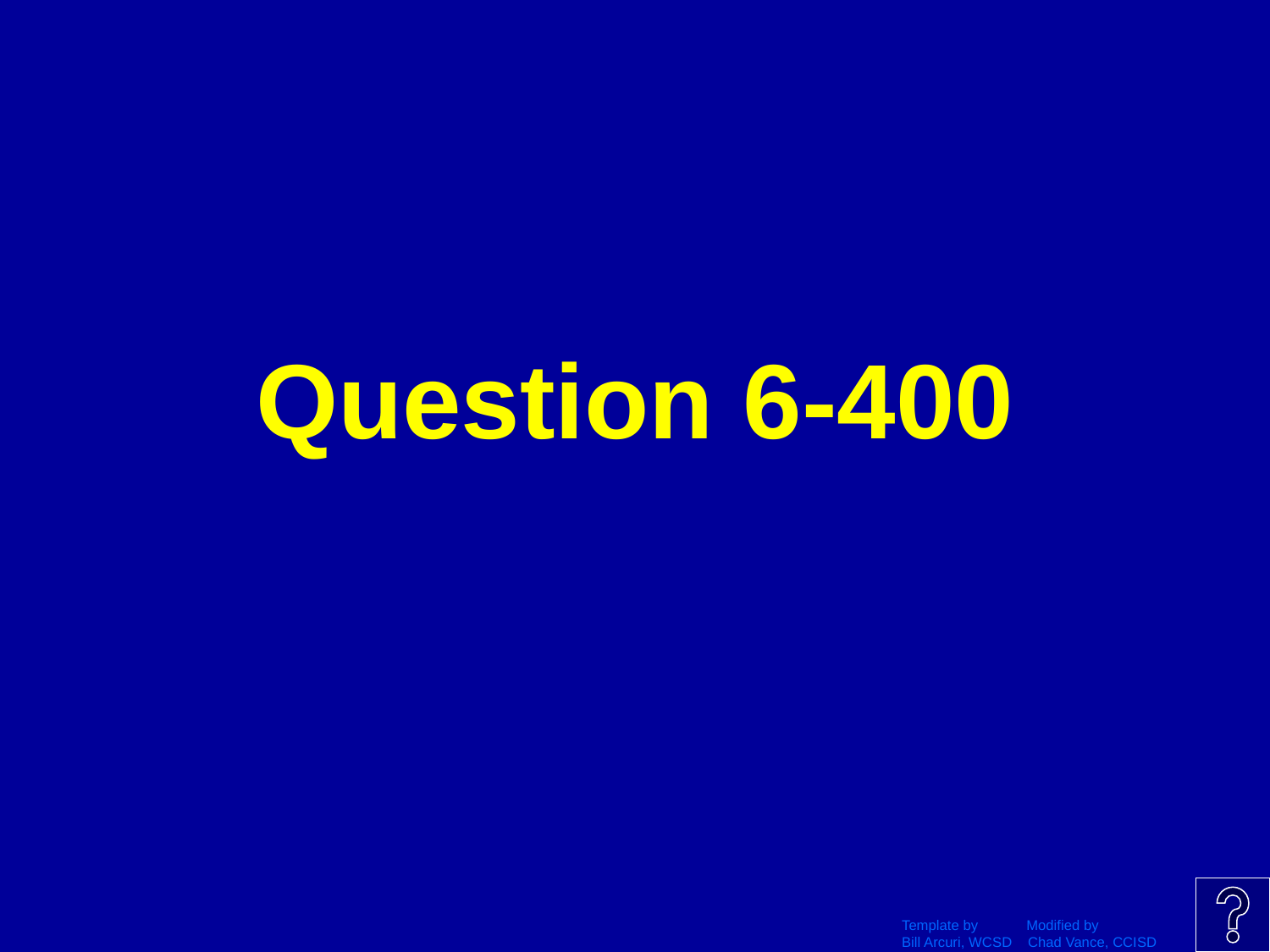

# Question 6-400

Template by            Modified by
Bill Arcuri, WCSD    Chad Vance, CCISD